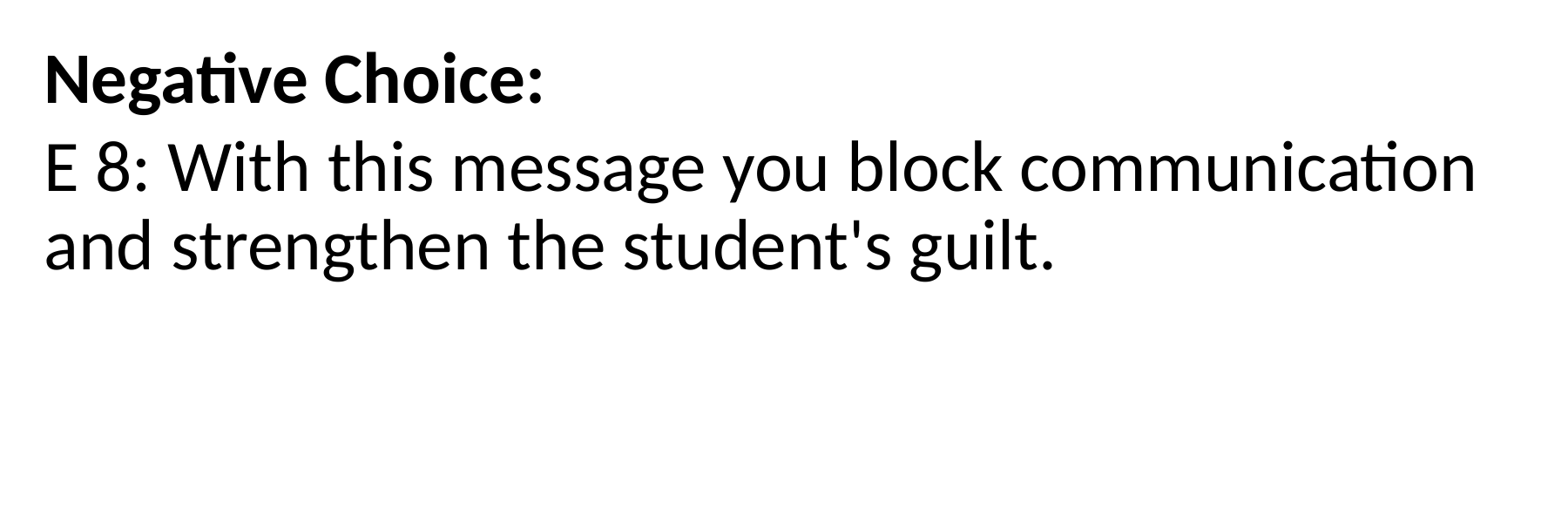

Negative Choice:
E 8: With this message you block communication and strengthen the student's guilt.